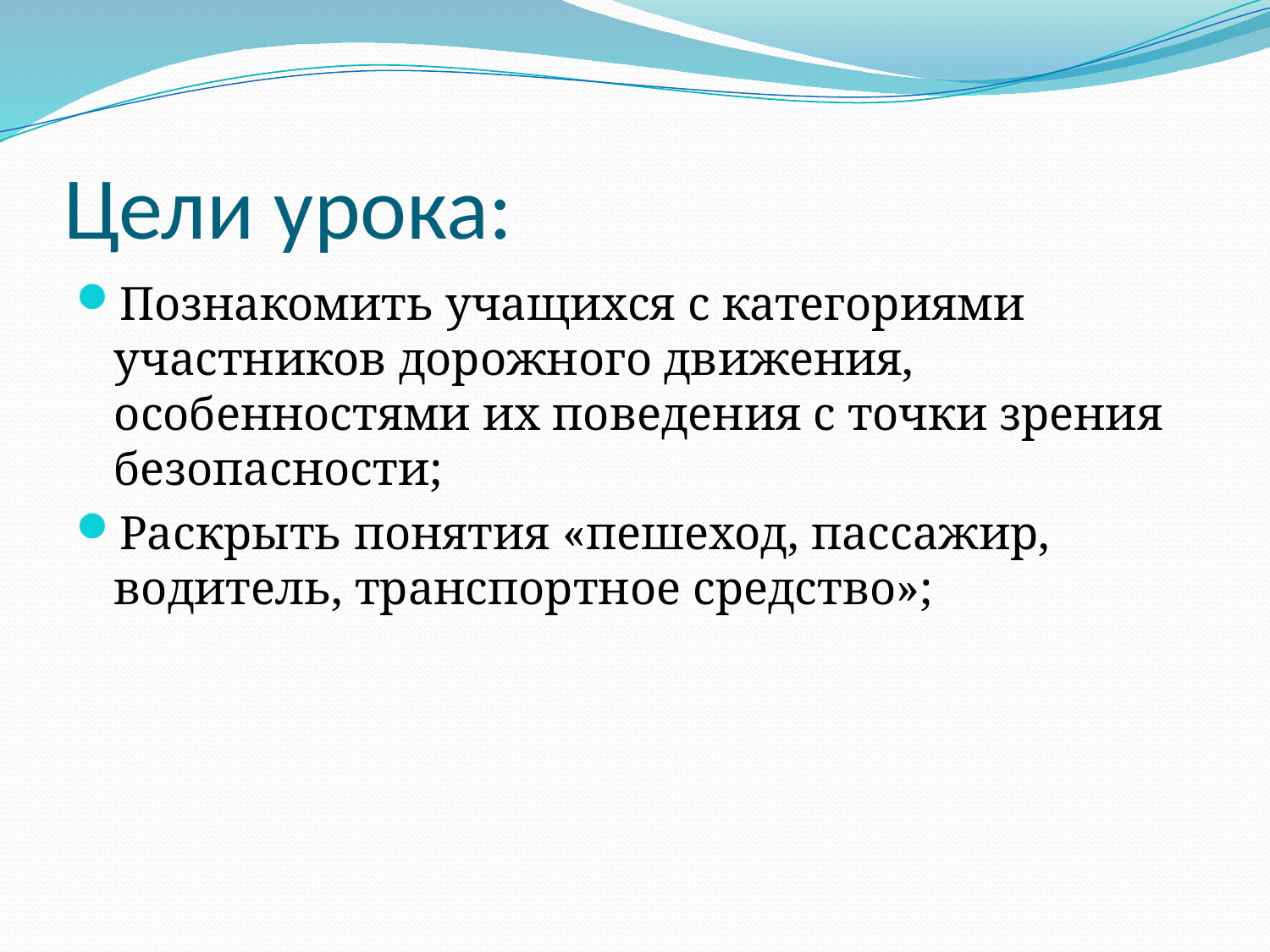

# Цели урока:
Познакомить учащихся c категориями участников дорожного движения, особенностями их поведения с точки зрения безопасности;
Раскрыть понятия «пешеход, пассажир, водитель, транспортное средство»;